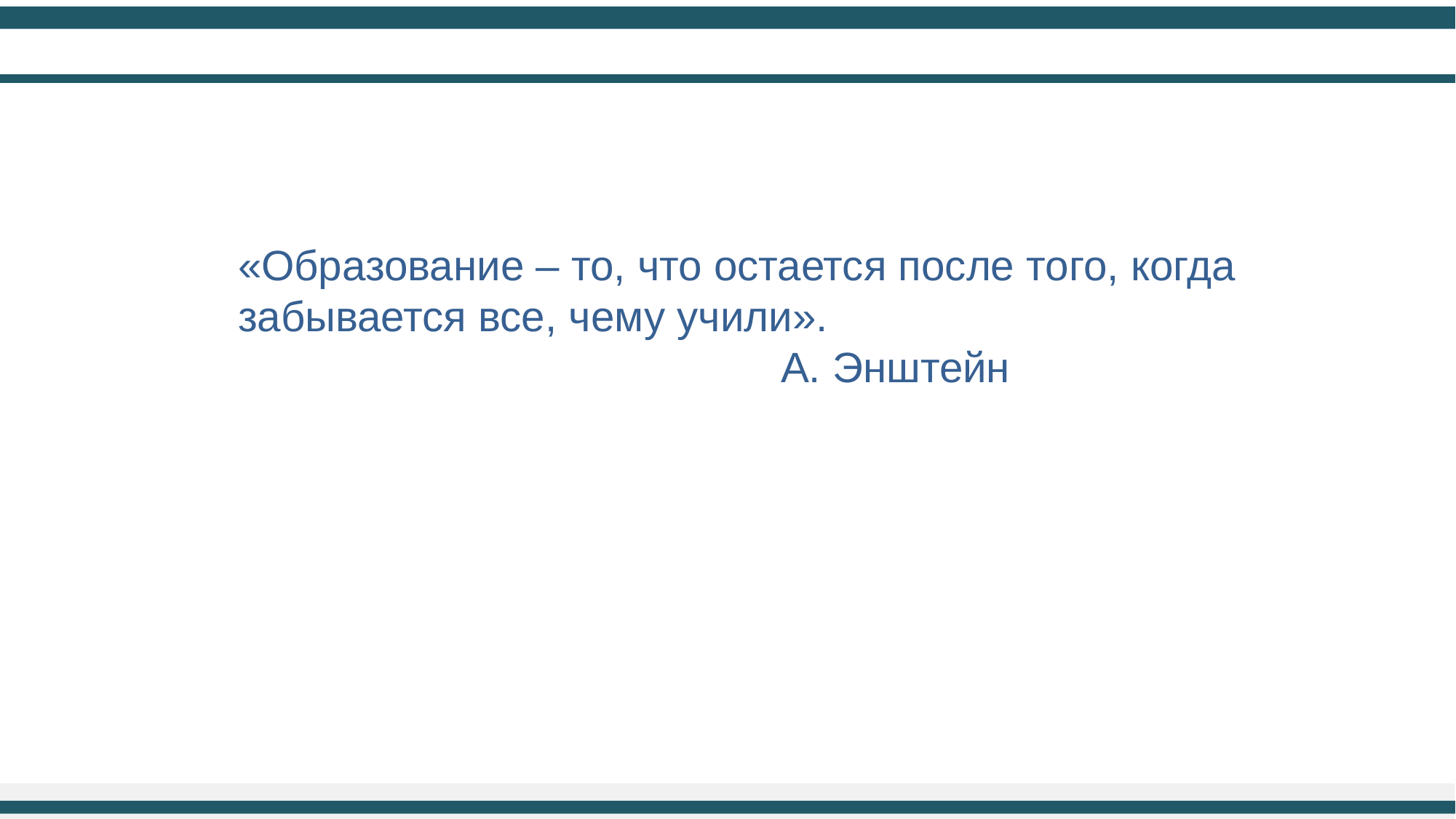

«Образование – то, что остается после того, когда забывается все, чему учили».
                                              А. Энштейн